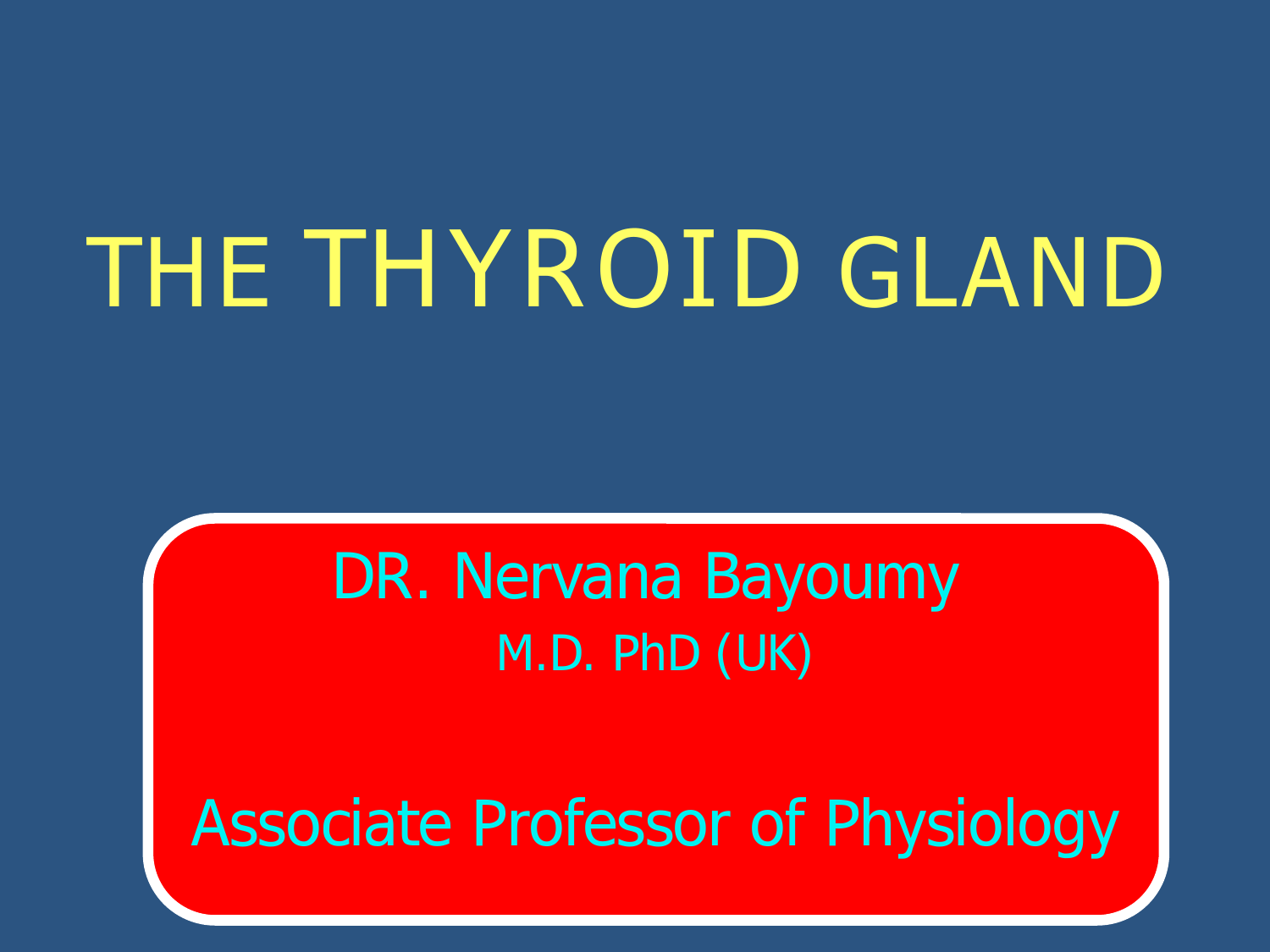

# THE THYROID GLAND

DR. Nervana Bayoumy
M.D. PhD (UK)

Associate Professor of Physiology